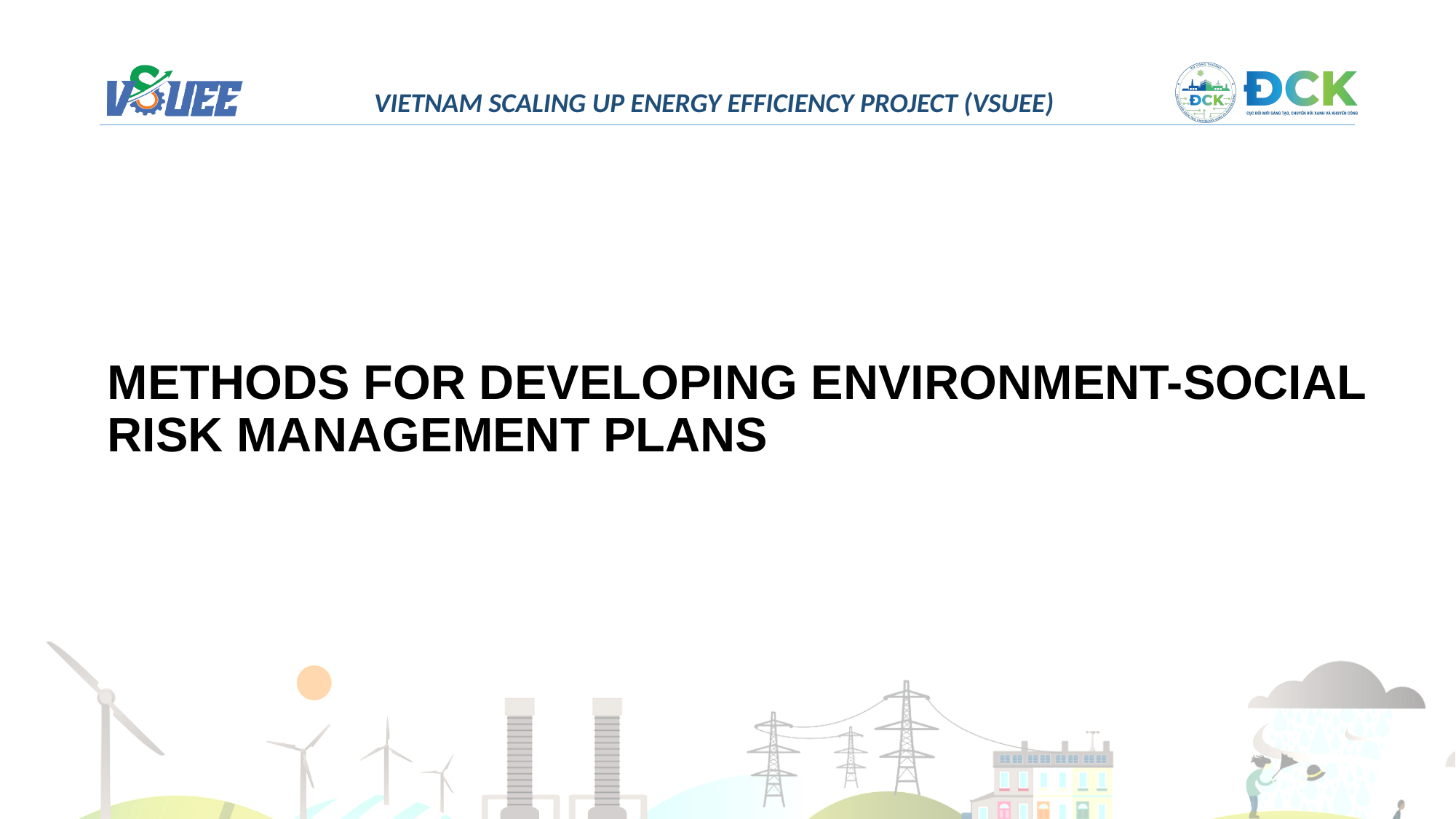

METHODS FOR DEVELOPING ENVIRONMENT-SOCIAL RISK MANAGEMENT PLANS